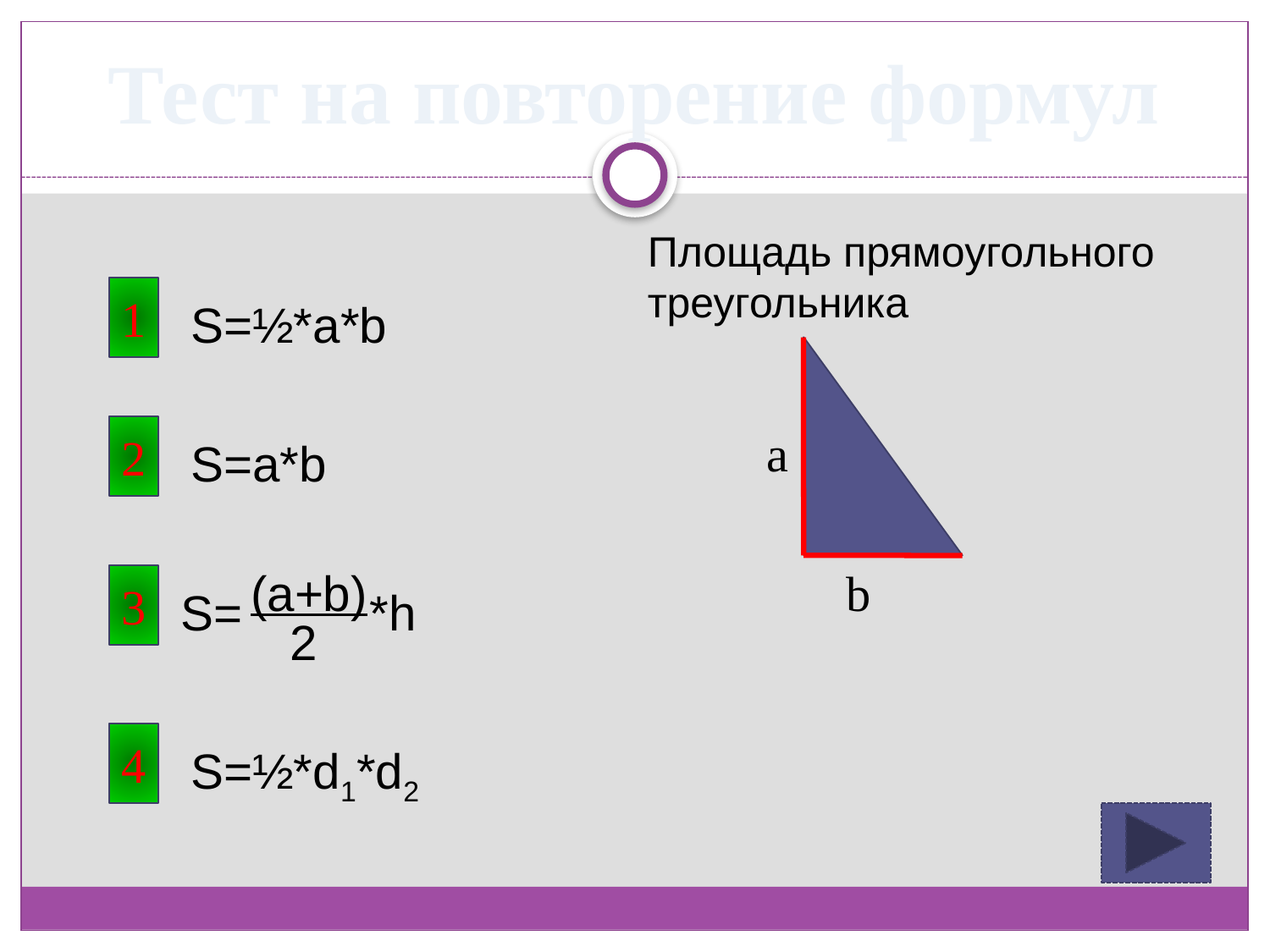

# Тест на повторение формул
Площадь прямоугольного
треугольника
1
S=½*a*b

2
a
S=a*b
(a+b)
S=
*h
2
b
3
4
S=½*d1*d2